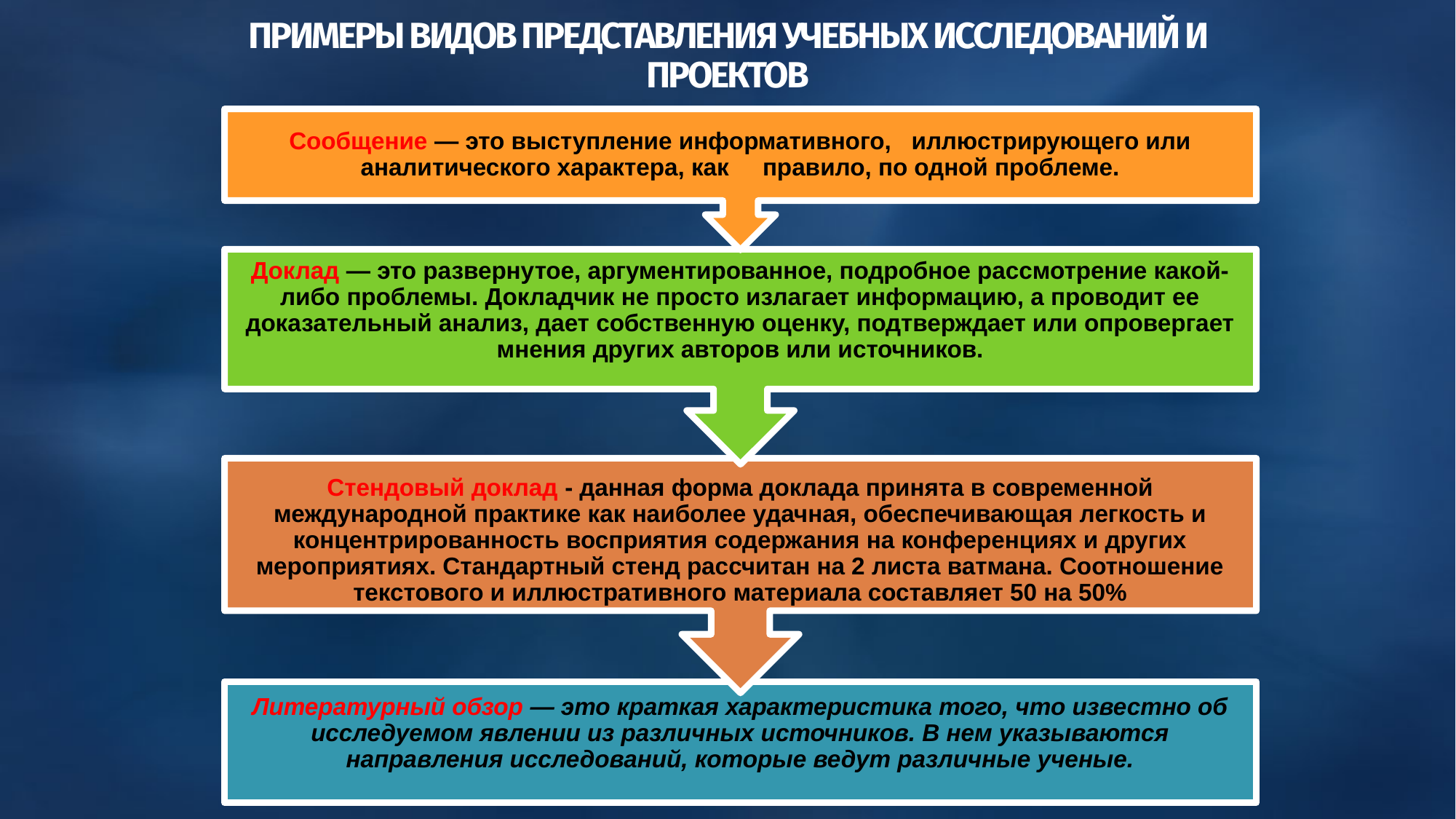

# ПРИМЕРЫ ВИДОВ ПРЕДСТАВЛЕНИЯ УЧЕБНЫХ ИССЛЕДОВАНИЙ И ПРОЕКТОВ
Литературный обзор — это краткая характеристика того, что известно об исследуемом явлении из различных источников. В нем указываются направления исследований, которые ведут различные ученые.

Стендовый доклад - данная форма доклада принята в современной международной практике как наиболее удачная, обеспечивающая легкость и концентрированность восприятия содержания на конференциях и других мероприятиях. Стандартный стенд рассчитан на 2 листа ватмана. Соотношение текстового и иллюстративного материала составляет 50 на 50%

Доклад — это развернутое, аргументированное, подробное рассмотрение какой-либо проблемы. Докладчик не просто излагает информацию, а проводит ее доказательный анализ, дает собственную оценку, подтверждает или опровергает мнения других авторов или источников.

Сообщение — это выступление информативного,   иллюстрирующего или аналитического характера, как     правило, по одной проблеме.